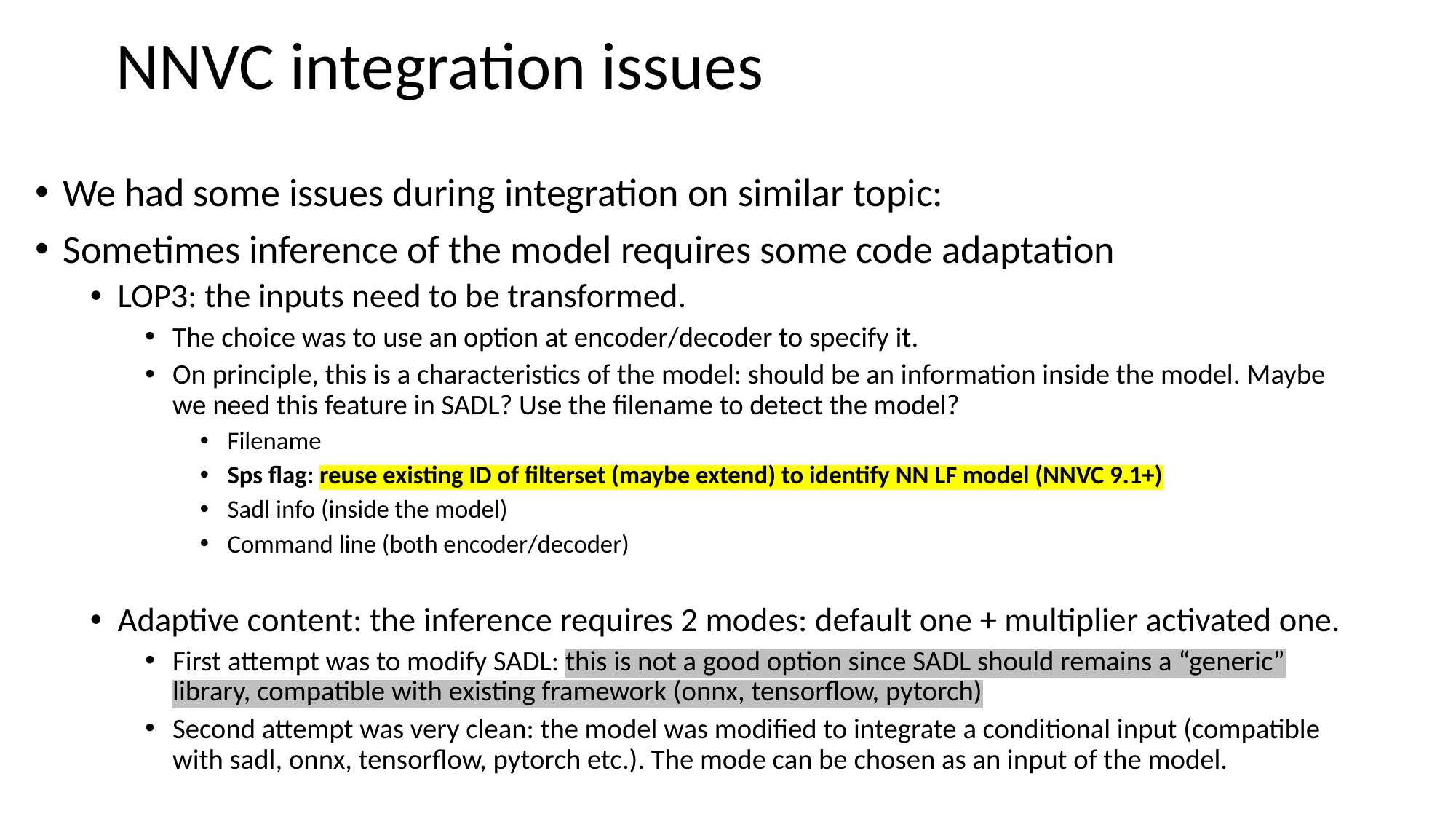

# NNVC integration issues
We had some issues during integration on similar topic:
Sometimes inference of the model requires some code adaptation
LOP3: the inputs need to be transformed.
The choice was to use an option at encoder/decoder to specify it.
On principle, this is a characteristics of the model: should be an information inside the model. Maybe we need this feature in SADL? Use the filename to detect the model?
Filename
Sps flag: reuse existing ID of filterset (maybe extend) to identify NN LF model (NNVC 9.1+)
Sadl info (inside the model)
Command line (both encoder/decoder)

Adaptive content: the inference requires 2 modes: default one + multiplier activated one.
First attempt was to modify SADL: this is not a good option since SADL should remains a “generic” library, compatible with existing framework (onnx, tensorflow, pytorch)
Second attempt was very clean: the model was modified to integrate a conditional input (compatible with sadl, onnx, tensorflow, pytorch etc.). The mode can be chosen as an input of the model.